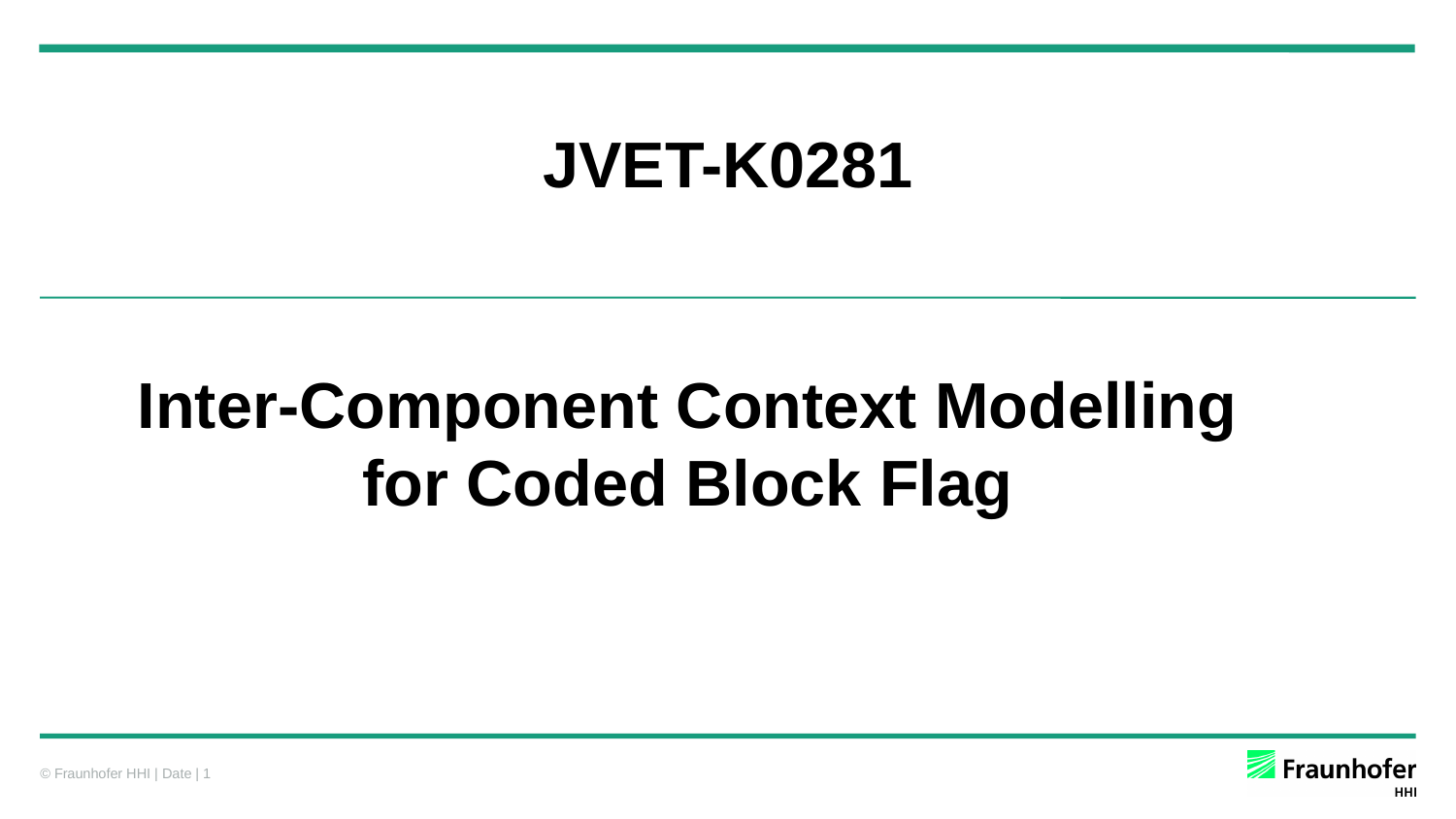

# JVET-K0281
Inter-Component Context Modelling for Coded Block Flag